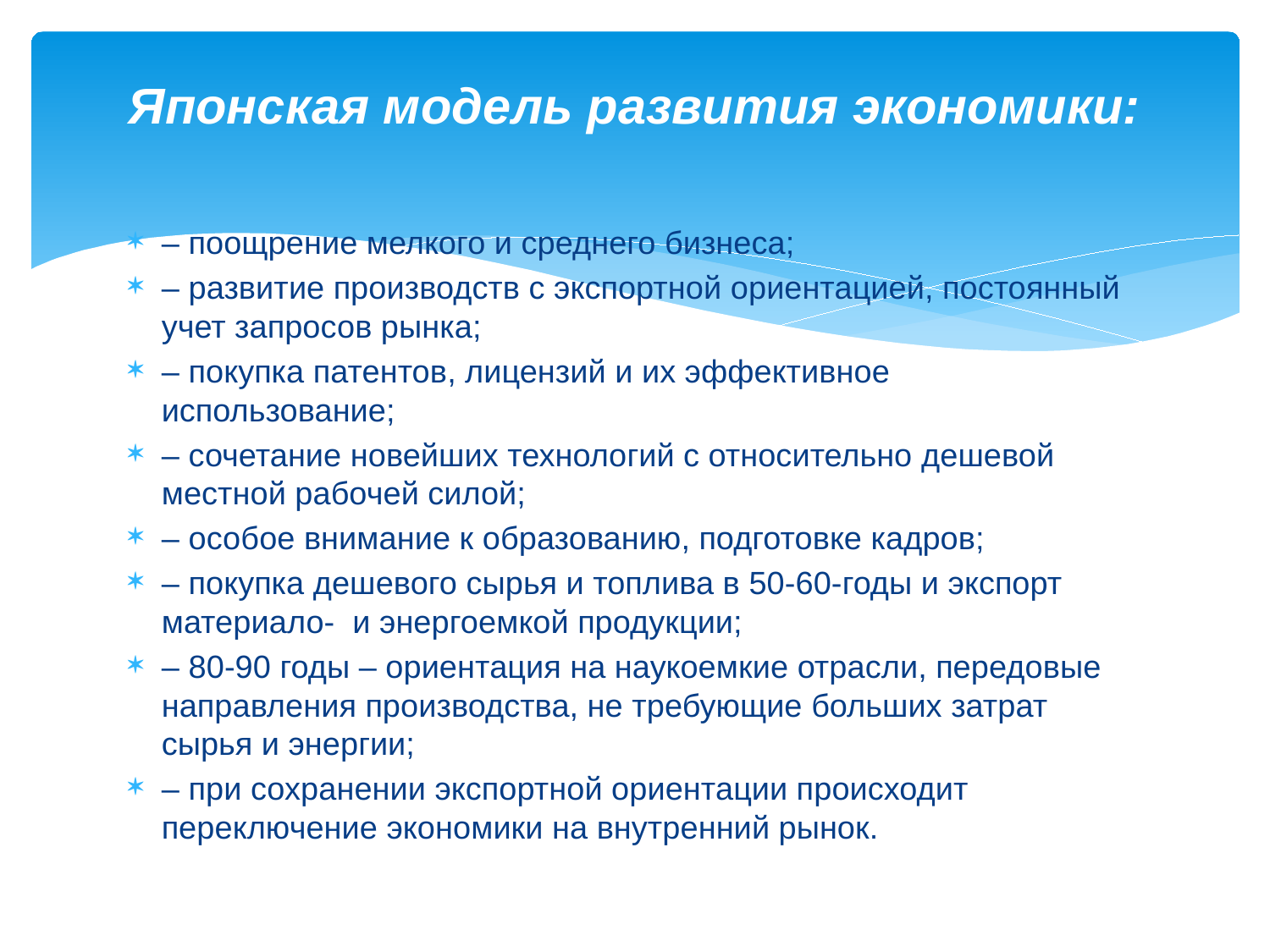

# Японская модель развития экономики:
– поощрение мелкого и среднего бизнеса;
– развитие производств с экспортной ориентацией, постоянный учет запросов рынка;
– покупка патентов, лицензий и их эффективное использование;
– сочетание новейших технологий с относительно дешевой местной рабочей силой;
– особое внимание к образованию, подготовке кадров;
– покупка дешевого сырья и топлива в 50-60-годы и экспорт материало-  и энергоемкой продукции;
– 80-90 годы – ориентация на наукоемкие отрасли, передовые направления производства, не требующие больших затрат сырья и энергии;
– при сохранении экспортной ориентации происходит переключение экономики на внутренний рынок.